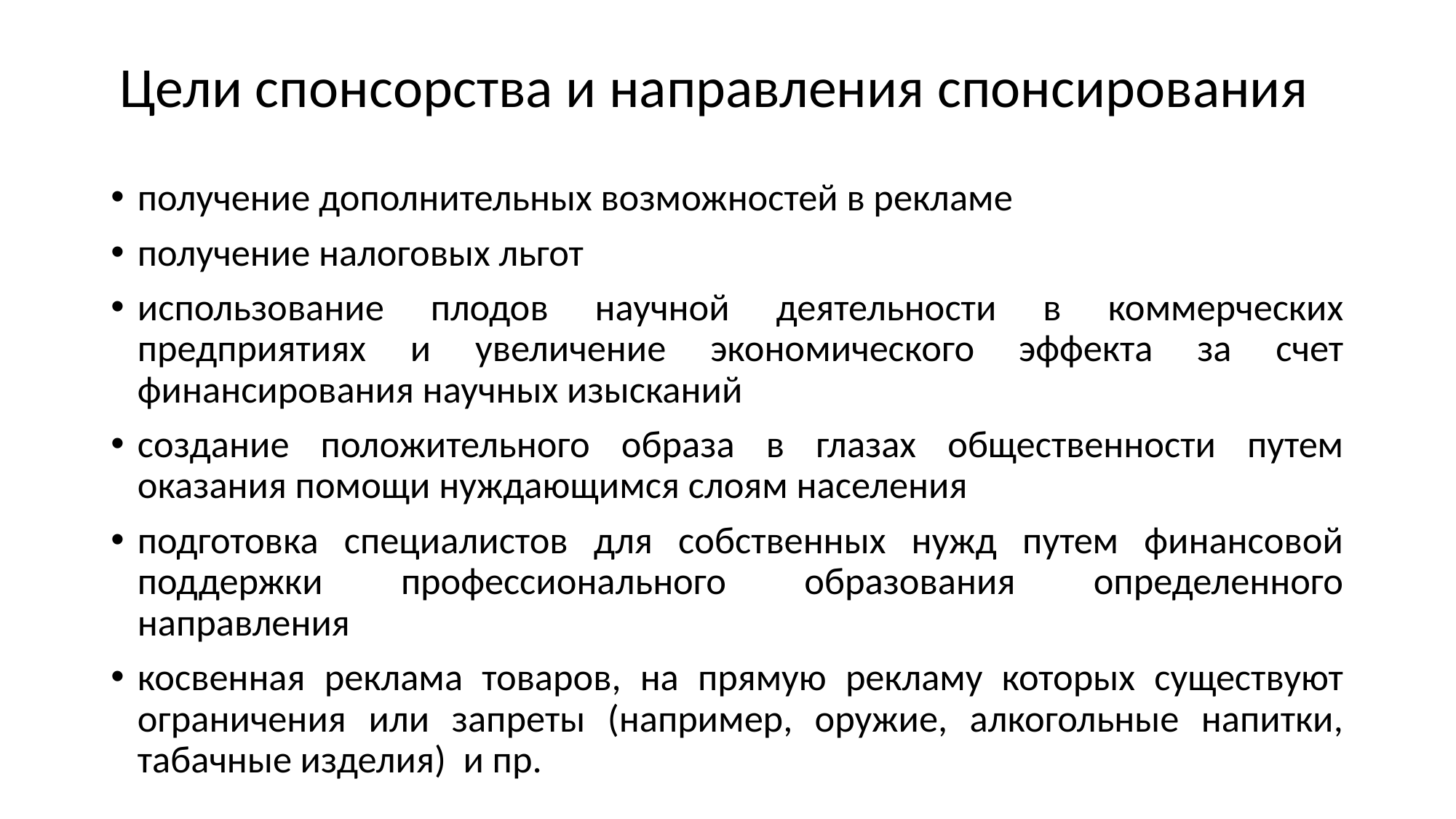

# Цели спонсорства и направления спонсирования
получение дополнительных возможностей в рекламе
получение налоговых льгот
использование плодов научной деятельности в коммерческих предприятиях и увеличение экономического эффекта за счет финансирования научных изысканий
создание положительного образа в глазах общественности путем оказания помощи нуждающимся слоям населения
подготовка специалистов для собственных нужд путем финансовой поддержки профессионального образования определенного направления
косвенная реклама товаров, на прямую рекламу которых существуют ограничения или запреты (например, оружие, алкогольные напитки, табачные изделия)  и пр.